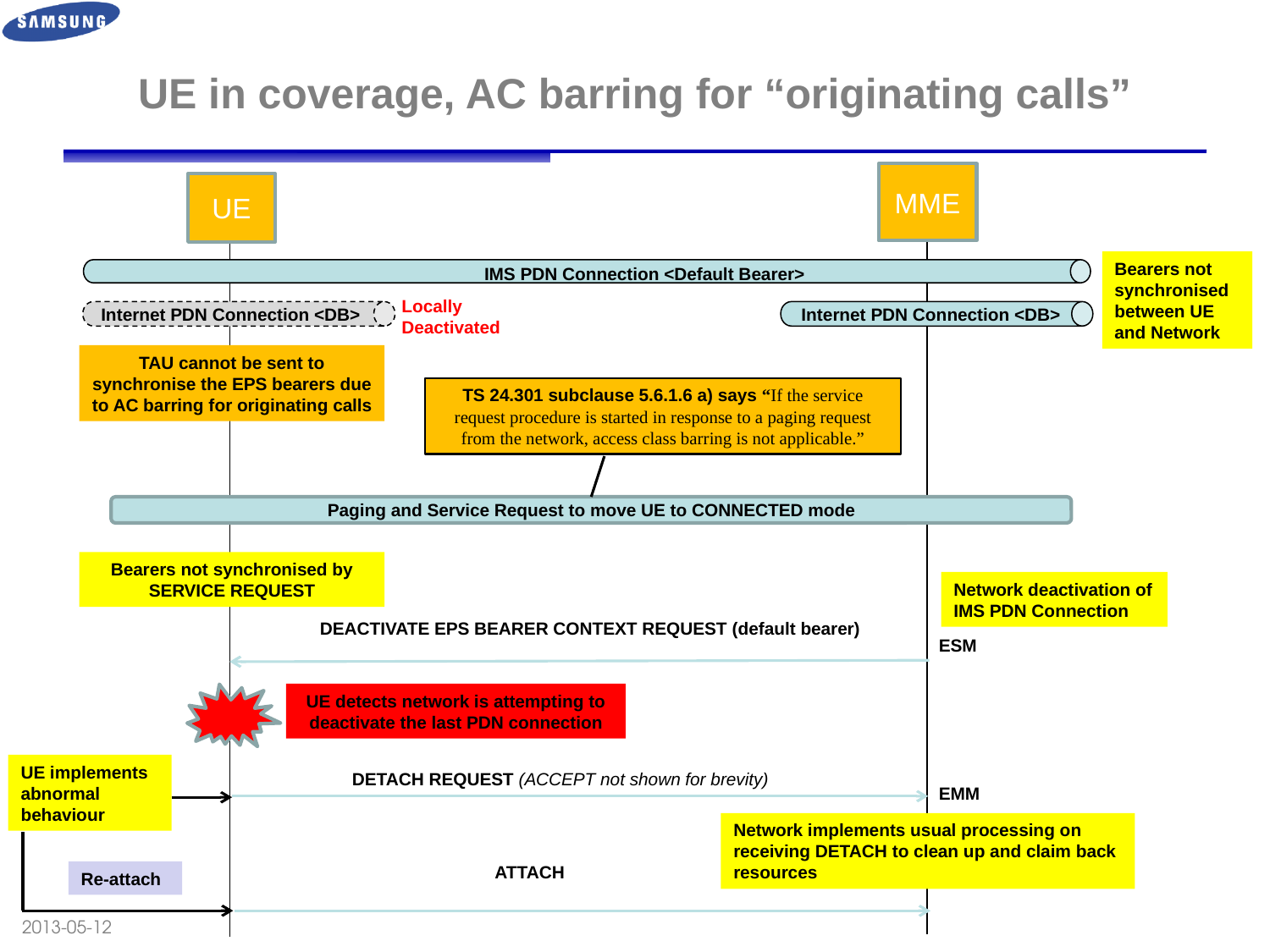

# UE in coverage, AC barring for “originating calls”

MME
UE
Bearers not synchronised between UE and Network
IMS PDN Connection <Default Bearer>
Locally Deactivated
Internet PDN Connection <DB>
Internet PDN Connection <DB>
TAU cannot be sent to synchronise the EPS bearers due to AC barring for originating calls
TS 24.301 subclause 5.6.1.6 a) says “If the service request procedure is started in response to a paging request from the network, access class barring is not applicable.”
Paging and Service Request to move UE to CONNECTED mode
Bearers not synchronised by SERVICE REQUEST
Network deactivation of IMS PDN Connection
DEACTIVATE EPS BEARER CONTEXT REQUEST (default bearer)
ESM

UE detects network is attempting to deactivate the last PDN connection
UE implements abnormal behaviour
DETACH REQUEST (ACCEPT not shown for brevity)
EMM
Network implements usual processing on receiving DETACH to clean up and claim back resources
ATTACH
Re-attach
4
4